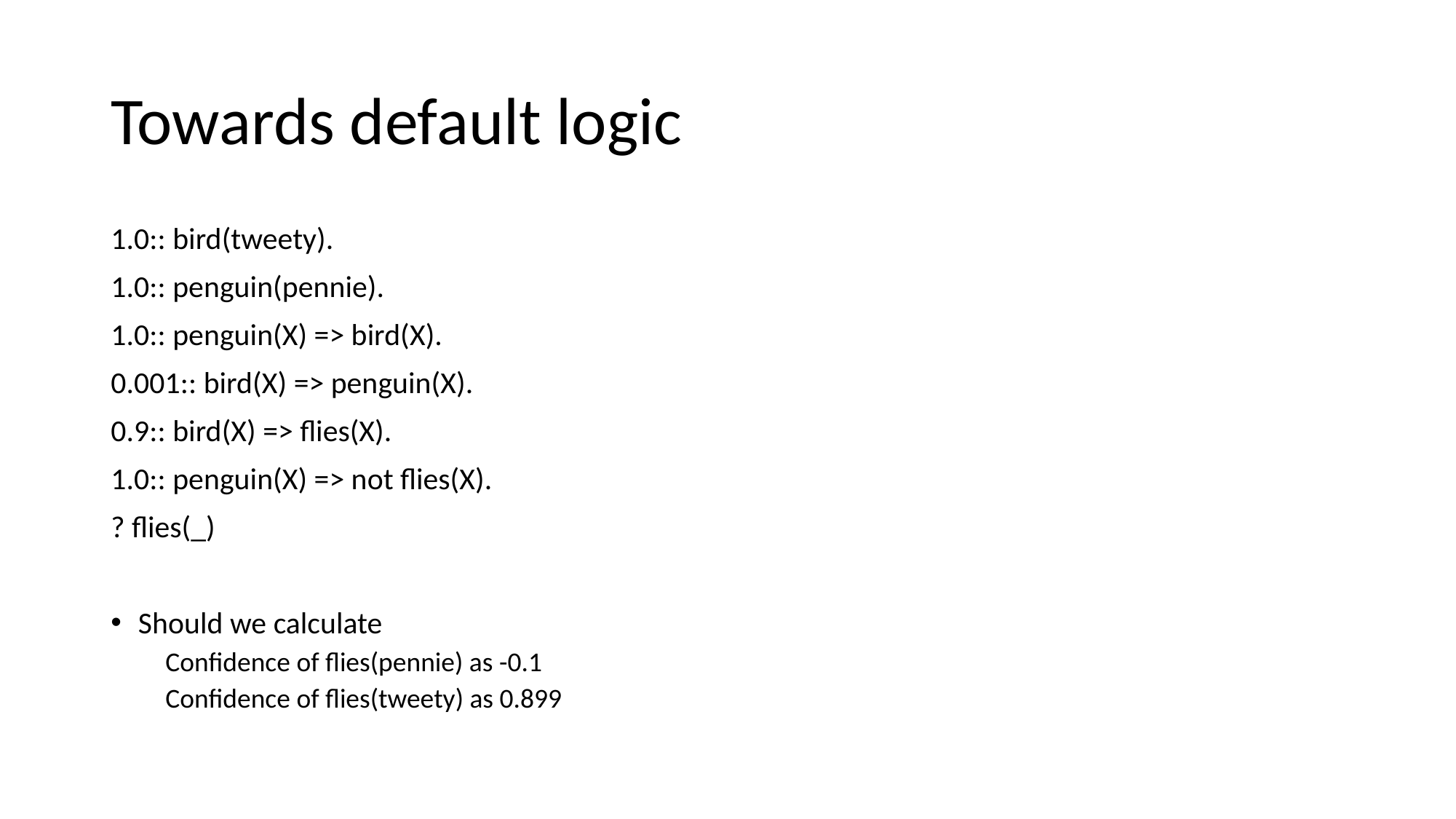

# Towards default logic
1.0:: bird(tweety).
1.0:: penguin(pennie).
1.0:: penguin(X) => bird(X).
0.001:: bird(X) => penguin(X).
0.9:: bird(X) => flies(X).
1.0:: penguin(X) => not flies(X).
? flies(_)

Should we calculate
Confidence of flies(pennie) as -0.1
Confidence of flies(tweety) as 0.899